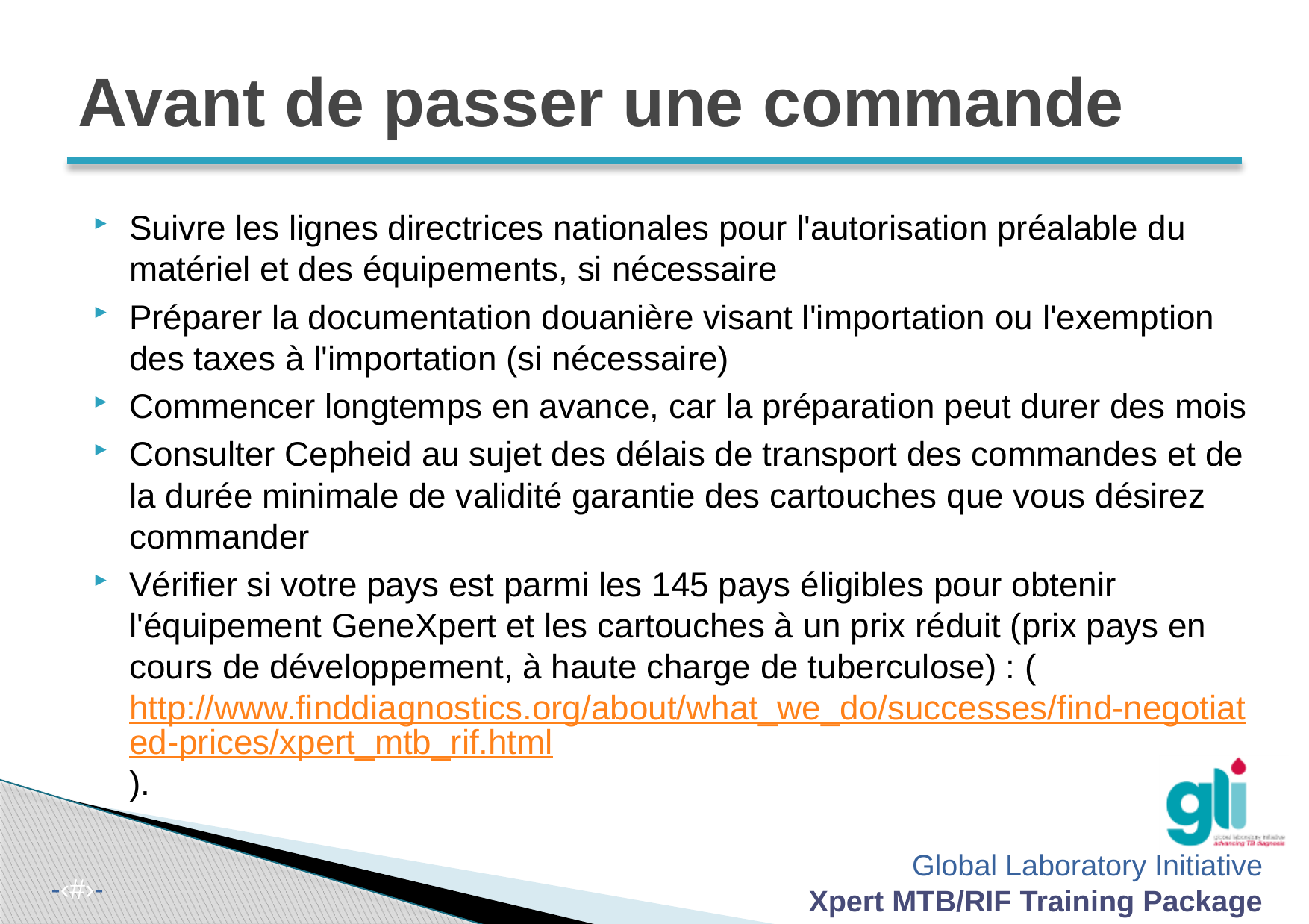

# Avant de passer une commande
Suivre les lignes directrices nationales pour l'autorisation préalable du matériel et des équipements, si nécessaire
Préparer la documentation douanière visant l'importation ou l'exemption des taxes à l'importation (si nécessaire)
Commencer longtemps en avance, car la préparation peut durer des mois
Consulter Cepheid au sujet des délais de transport des commandes et de la durée minimale de validité garantie des cartouches que vous désirez commander
Vérifier si votre pays est parmi les 145 pays éligibles pour obtenir  l'équipement GeneXpert et les cartouches à un prix réduit (prix pays en cours de développement, à haute charge de tuberculose) : (http://www.finddiagnostics.org/about/what_we_do/successes/find-negotiated-prices/xpert_mtb_rif.html).